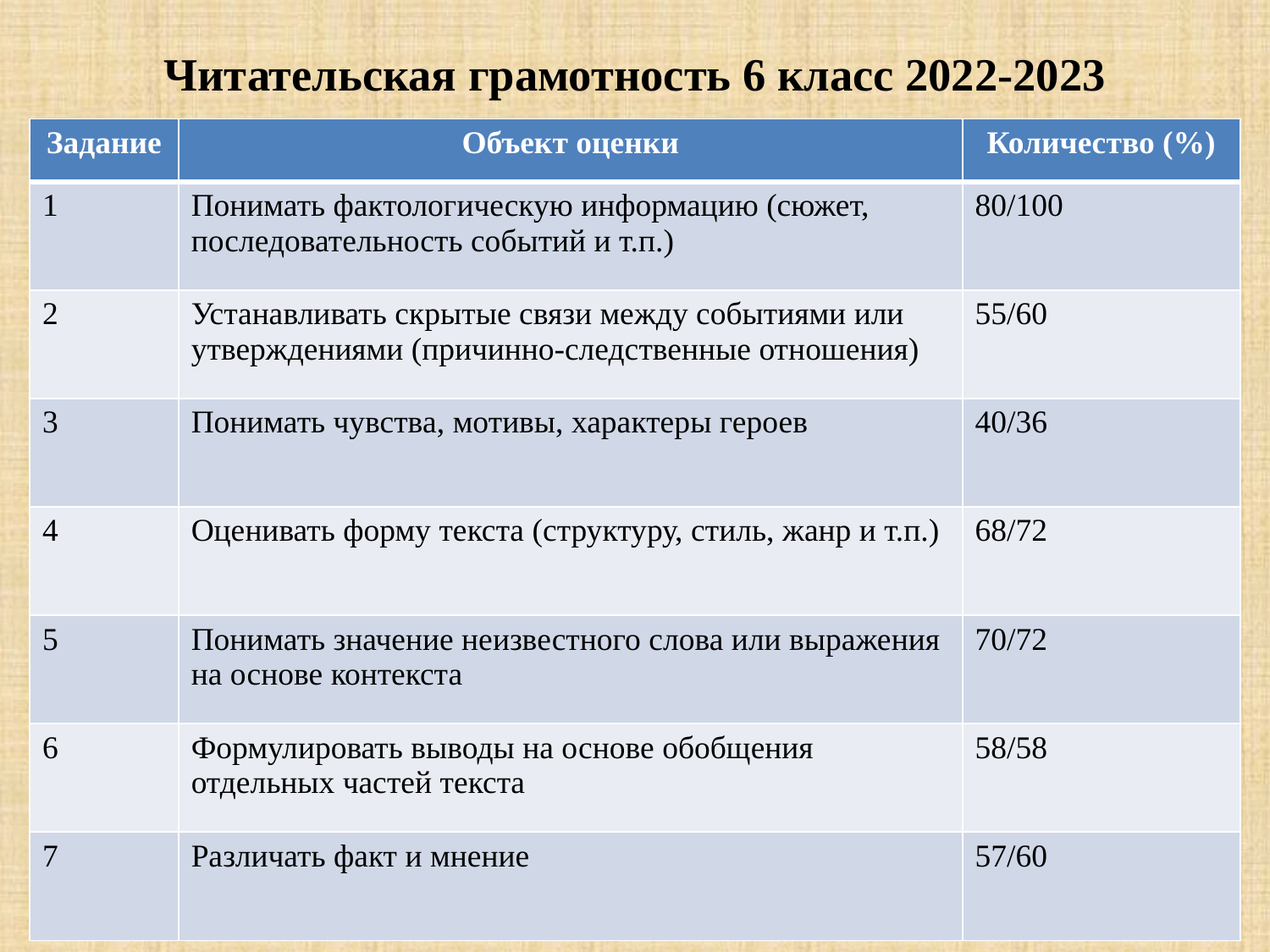

# Читательская грамотность 6 класс 2022-2023
| Задание | Объект оценки | Количество (%) |
| --- | --- | --- |
| 1 | Понимать фактологическую информацию (сюжет, последовательность событий и т.п.) | 80/100 |
| 2 | Устанавливать скрытые связи между событиями или утверждениями (причинно-следственные отношения) | 55/60 |
| 3 | Понимать чувства, мотивы, характеры героев | 40/36 |
| 4 | Оценивать форму текста (структуру, стиль, жанр и т.п.) | 68/72 |
| 5 | Понимать значение неизвестного слова или выражения на основе контекста | 70/72 |
| 6 | Формулировать выводы на основе обобщения отдельных частей текста | 58/58 |
| 7 | Различать факт и мнение | 57/60 |